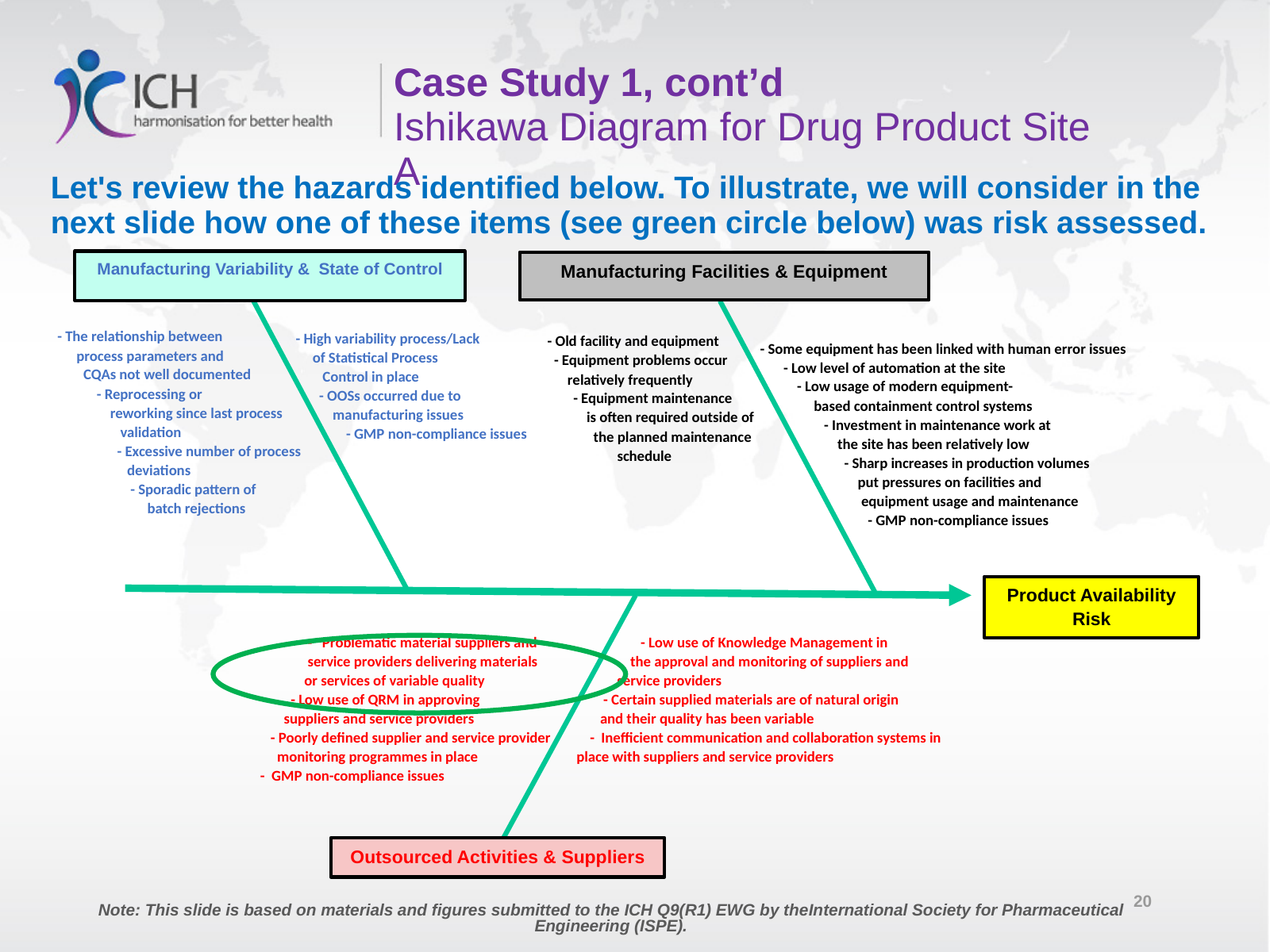

Case Study 1, cont’d
Ishikawa Diagram for Drug Product Site A
Let's review the hazards identified below. To illustrate, we will consider in the next slide how one of these items (see green circle below) was risk assessed.

Manufacturing Variability &  State of Control
Manufacturing Facilities & Equipment
Product Availability Risk

  - The relationship between
    process parameters and
      CQAs not well documented
          - Reprocessing or
              reworking since last process
                 validation
                - Excessive number of process
                   deviations
                    - Sporadic pattern of
                         batch rejections
     - High variability process/Lack
          of Statistical Process
             Control in place
            - OOSs occurred due to
                manufacturing issues
                    - GMP non-compliance issues

- Old facility and equipment
  - Equipment problems occur
      relatively frequently
    - Equipment maintenance
        is often required outside of
          the planned maintenance
                 schedule

- Some equipment has been linked with human error issues
       - Low level of automation at the site
           - Low usage of modern equipment-
                based containment control systems
                   - Investment in maintenance work at
                       the site has been relatively low
                         - Sharp increases in production volumes
                             put pressures on facilities and
                              equipment usage and maintenance
                                - GMP non-compliance issues

                -   Problematic material suppliers and
                service providers delivering materials
               or services of variable quality
           - Low use of QRM in approving
         suppliers and service providers
     - Poorly defined supplier and service provider
       monitoring programmes in place
  -  GMP non-compliance issues

                          - Low use of Knowledge Management in
                       the approval and monitoring of suppliers and
                   service providers
               - Certain supplied materials are of natural origin
              and their quality has been variable
           -  Inefficient communication and collaboration systems in
       place with suppliers and service providers

Outsourced Activities & Suppliers

Note: This slide is based on materials and figures submitted to the ICH Q9(R1) EWG by theInternational Society for Pharmaceutical Engineering (ISPE).